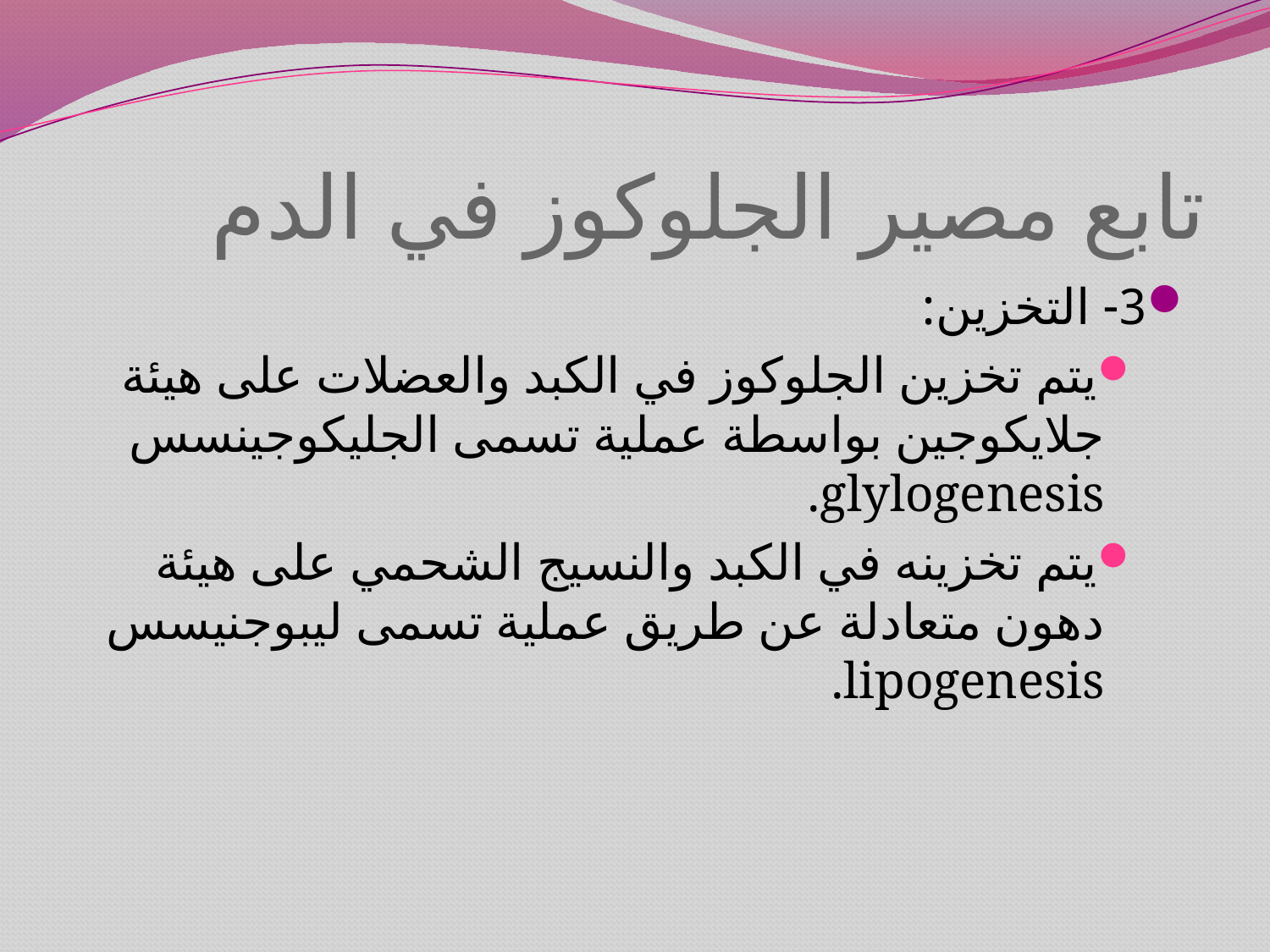

# تابع مصير الجلوكوز في الدم
3- التخزين:
يتم تخزين الجلوكوز في الكبد والعضلات على هيئة جلايكوجين بواسطة عملية تسمى الجليكوجينسس glylogenesis.
يتم تخزينه في الكبد والنسيج الشحمي على هيئة دهون متعادلة عن طريق عملية تسمى ليبوجنيسس lipogenesis.